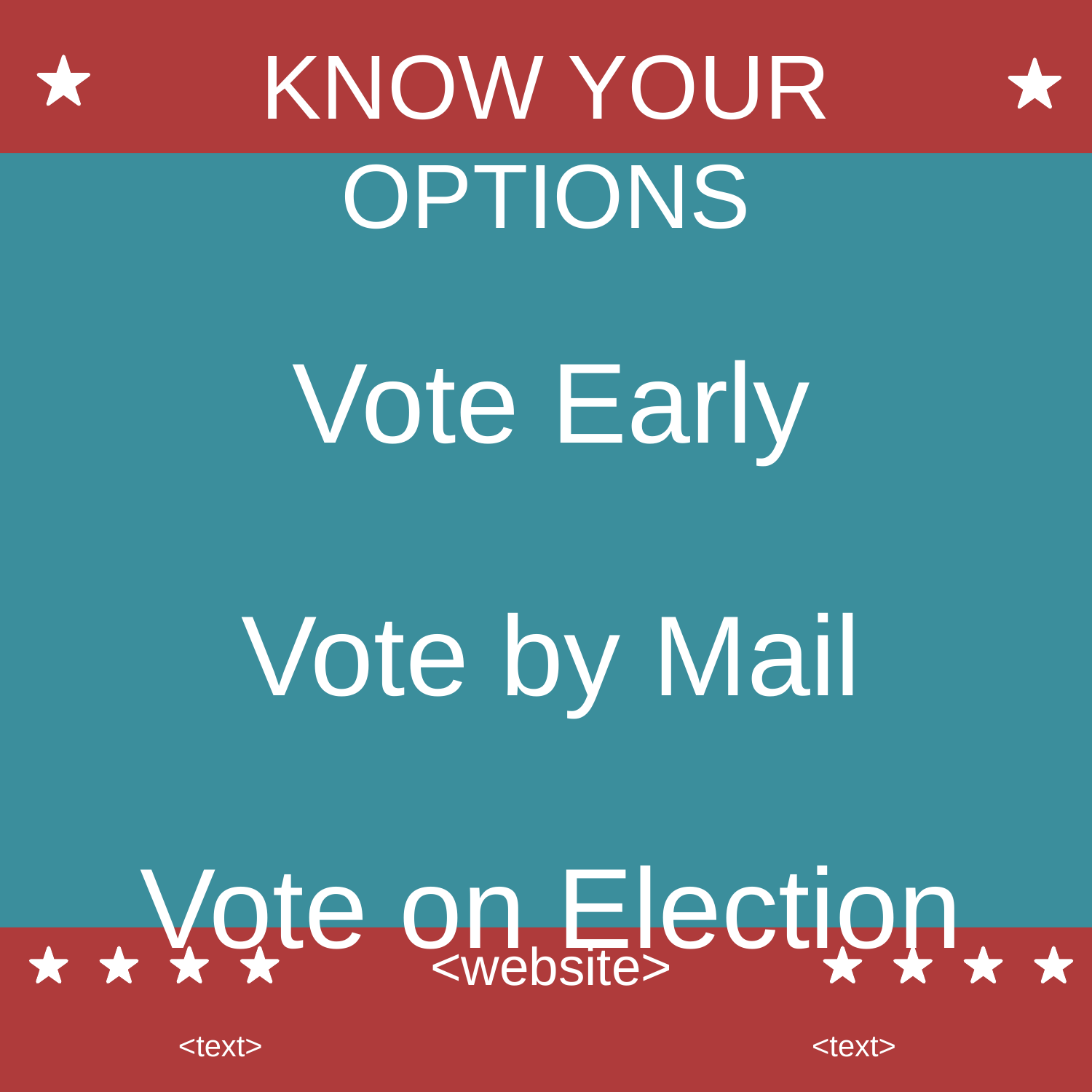

KNOW YOUR OPTIONS

Vote Early
Vote by Mail
Vote on Election Day
<website>

<text>
<text>